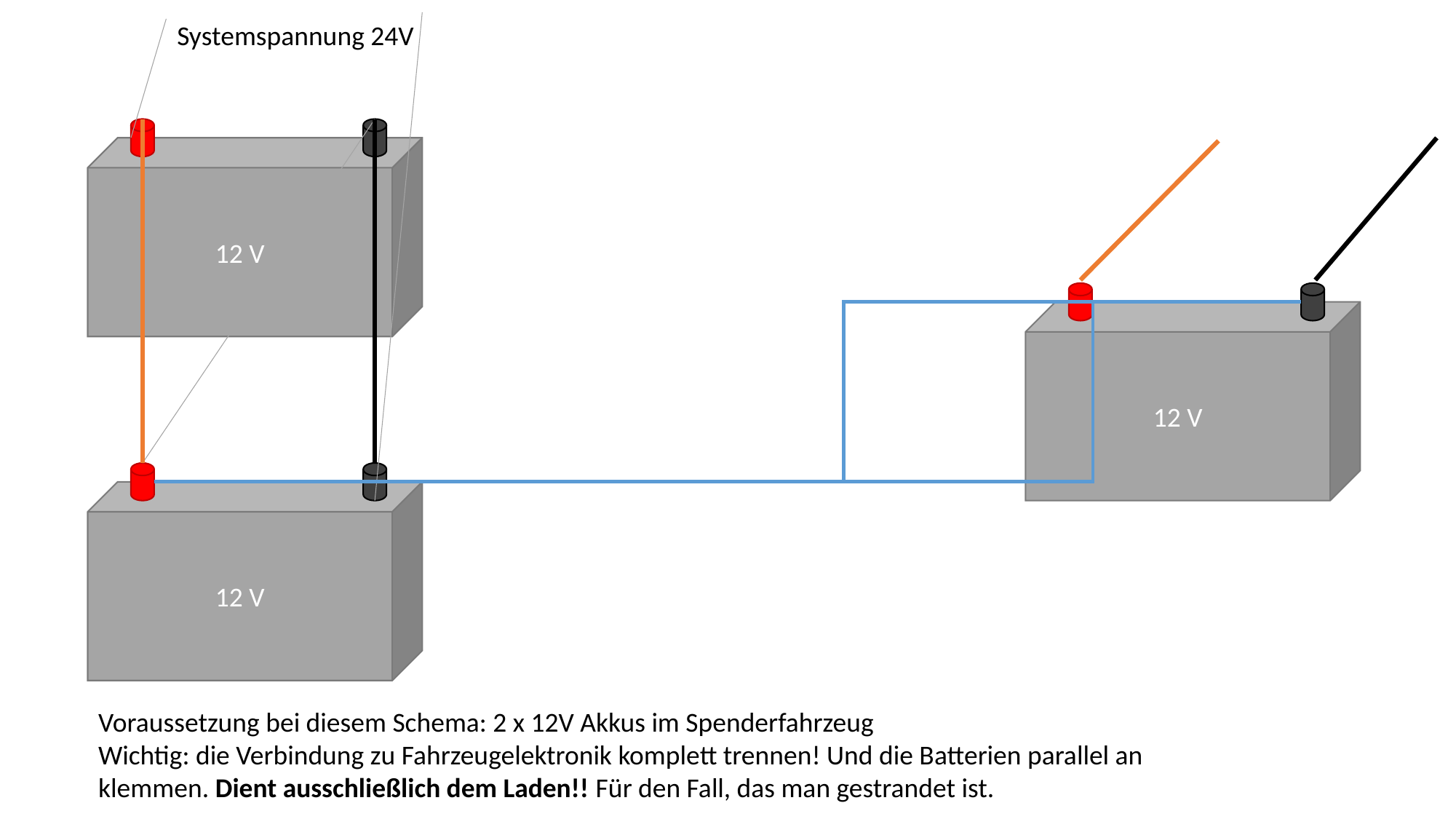

Systemspannung 24V

12 V

12 V

12 V
Voraussetzung bei diesem Schema: 2 x 12V Akkus im Spenderfahrzeug
Wichtig: die Verbindung zu Fahrzeugelektronik komplett trennen! Und die Batterien parallel an klemmen. Dient ausschließlich dem Laden!! Für den Fall, das man gestrandet ist.